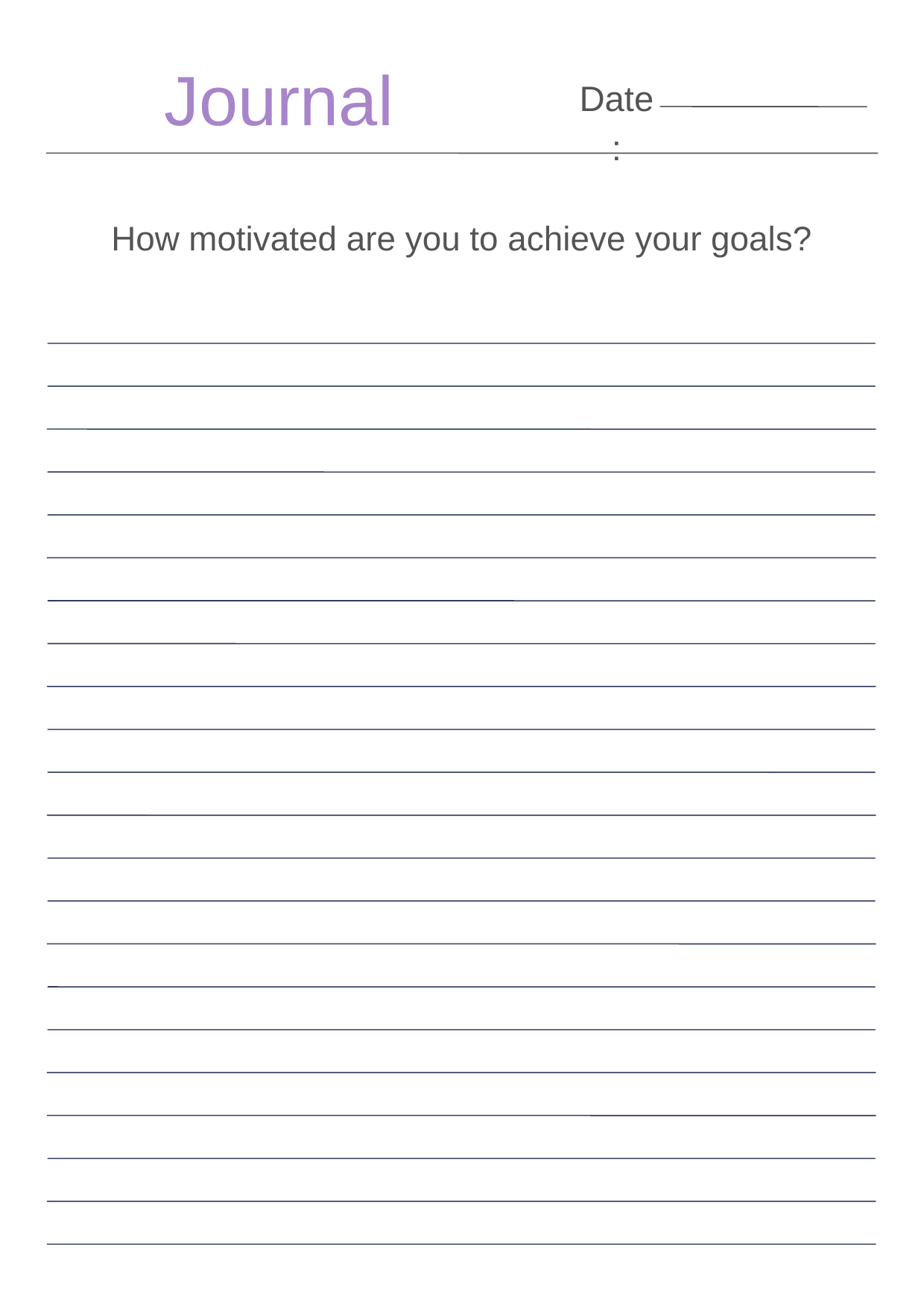

Journal
Date:

How motivated are you to achieve your goals?